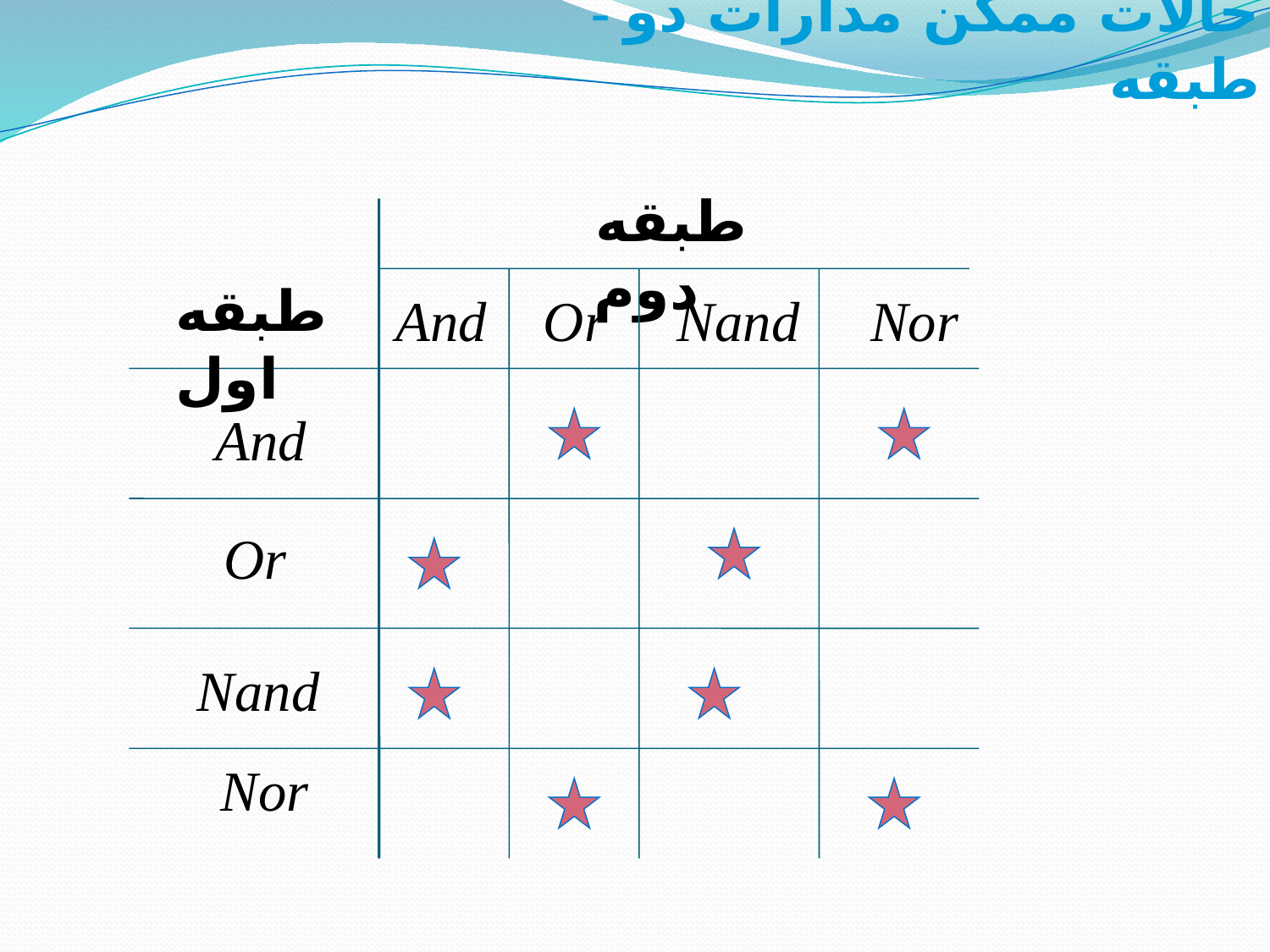

# - حالات ممکن مدارات دو طبقه
طبقه دوم

طبقه اول

And    Or     Nand     Nor

And

Or

Nand

Nor